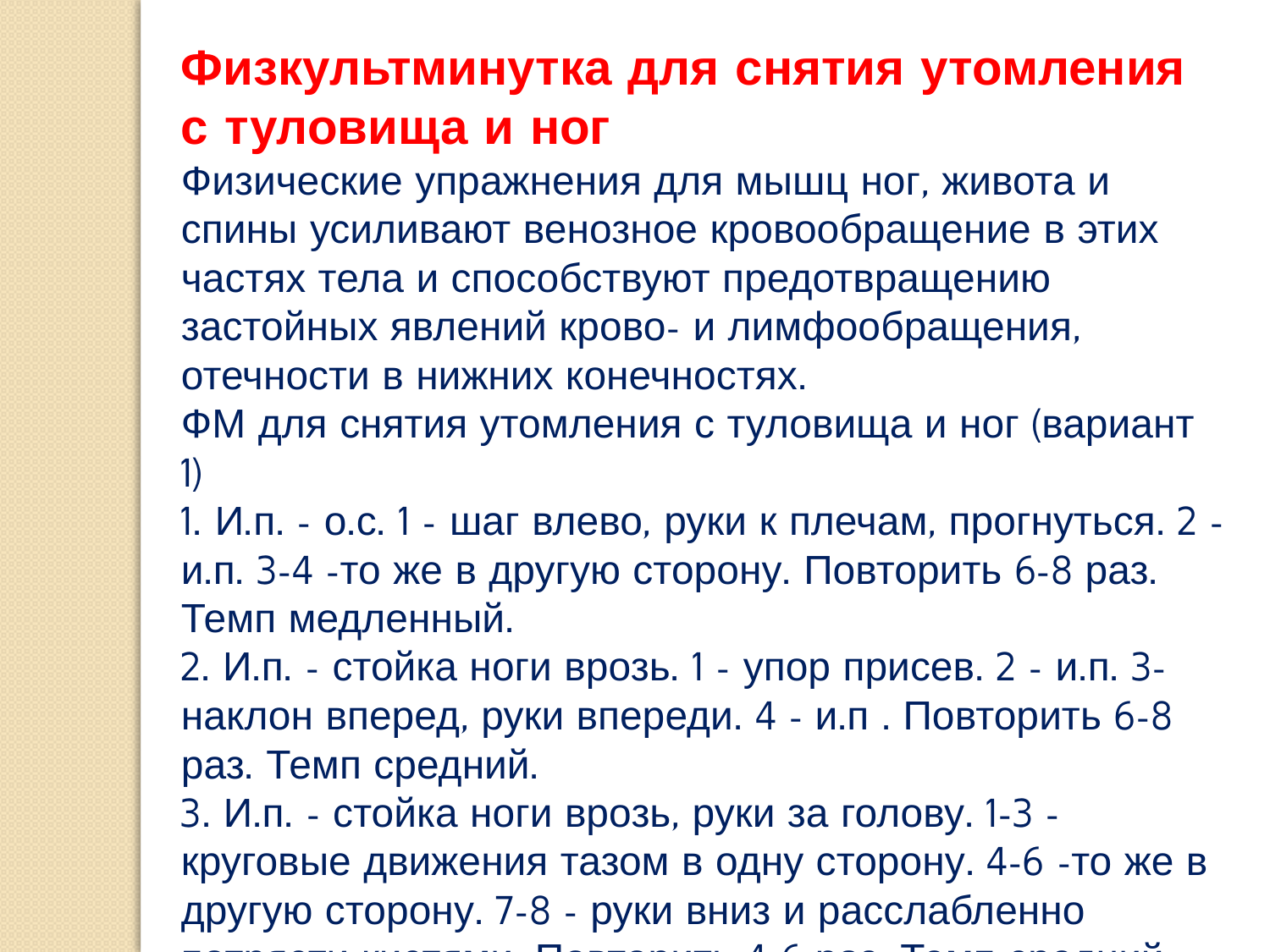

Физкультминутка для снятия утомления с туловища и ног
Физические упражнения для мышц ног, живота и спины усиливают венозное кровообращение в этих частях тела и способствуют предотвращению застойных явлений крово- и лимфообращения, отечности в нижних конечностях.
ФМ для снятия утомления с туловища и ног (вариант 1)
1. И.п. - о.с. 1 - шаг влево, руки к плечам, прогнуться. 2 -и.п. 3-4 -то же в другую сторону. Повторить 6-8 раз. Темп медленный.
2. И.п. - стойка ноги врозь. 1 - упор присев. 2 - и.п. 3- наклон вперед, руки впереди. 4 - и.п . Повторить 6-8 раз. Темп средний.
3. И.п. - стойка ноги врозь, руки за голову. 1-3 - круговые движения тазом в одну сторону. 4-6 -то же в другую сторону. 7-8 - руки вниз и расслабленно потрясти кистями. Повторить 4-6 раз. Темп средний.